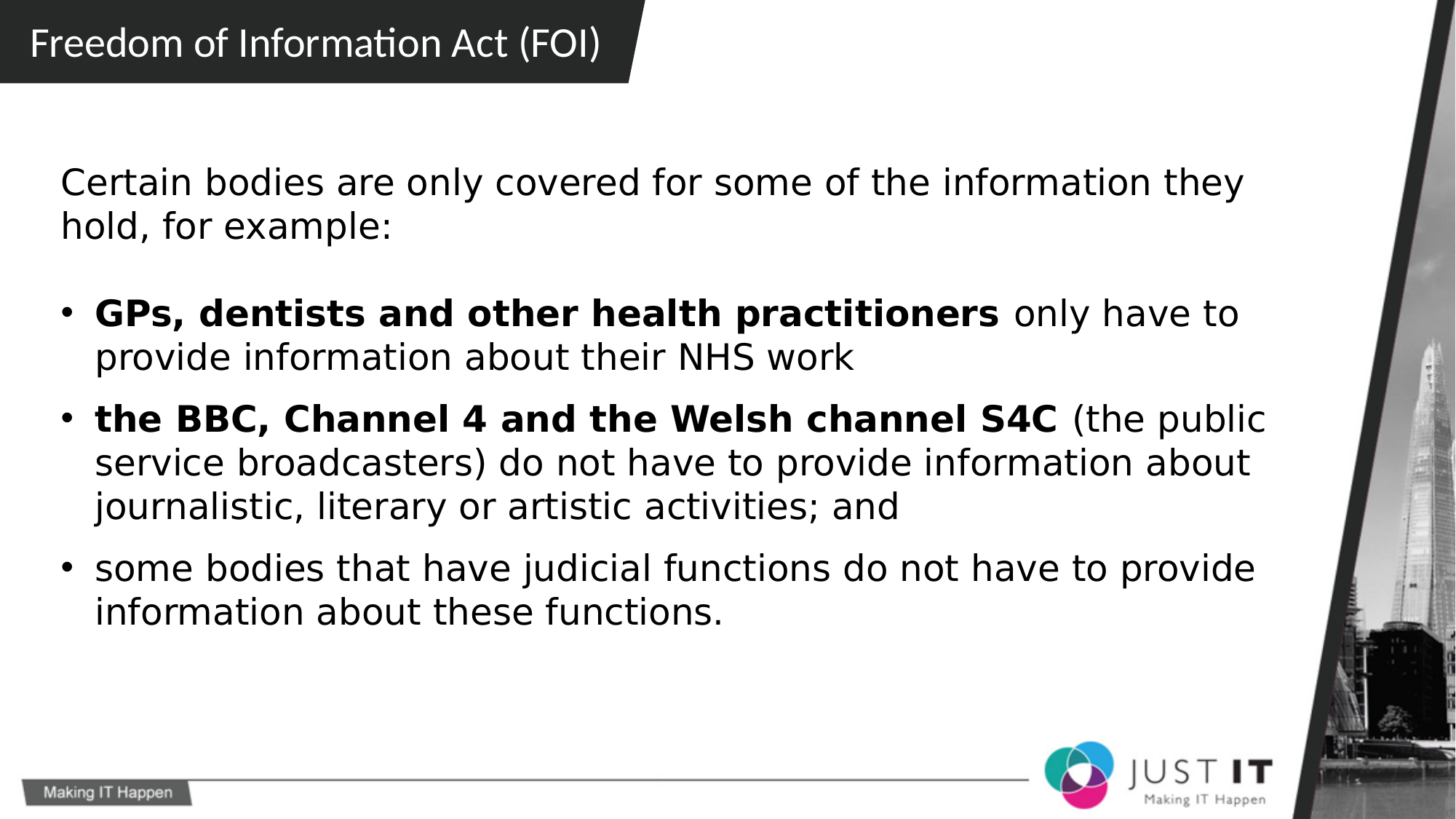

Freedom of Information Act (FOI)
Certain bodies are only covered for some of the information they hold, for example:

GPs, dentists and other health practitioners only have to provide information about their NHS work
the BBC, Channel 4 and the Welsh channel S4C (the public service broadcasters) do not have to provide information about journalistic, literary or artistic activities; and
some bodies that have judicial functions do not have to provide information about these functions.